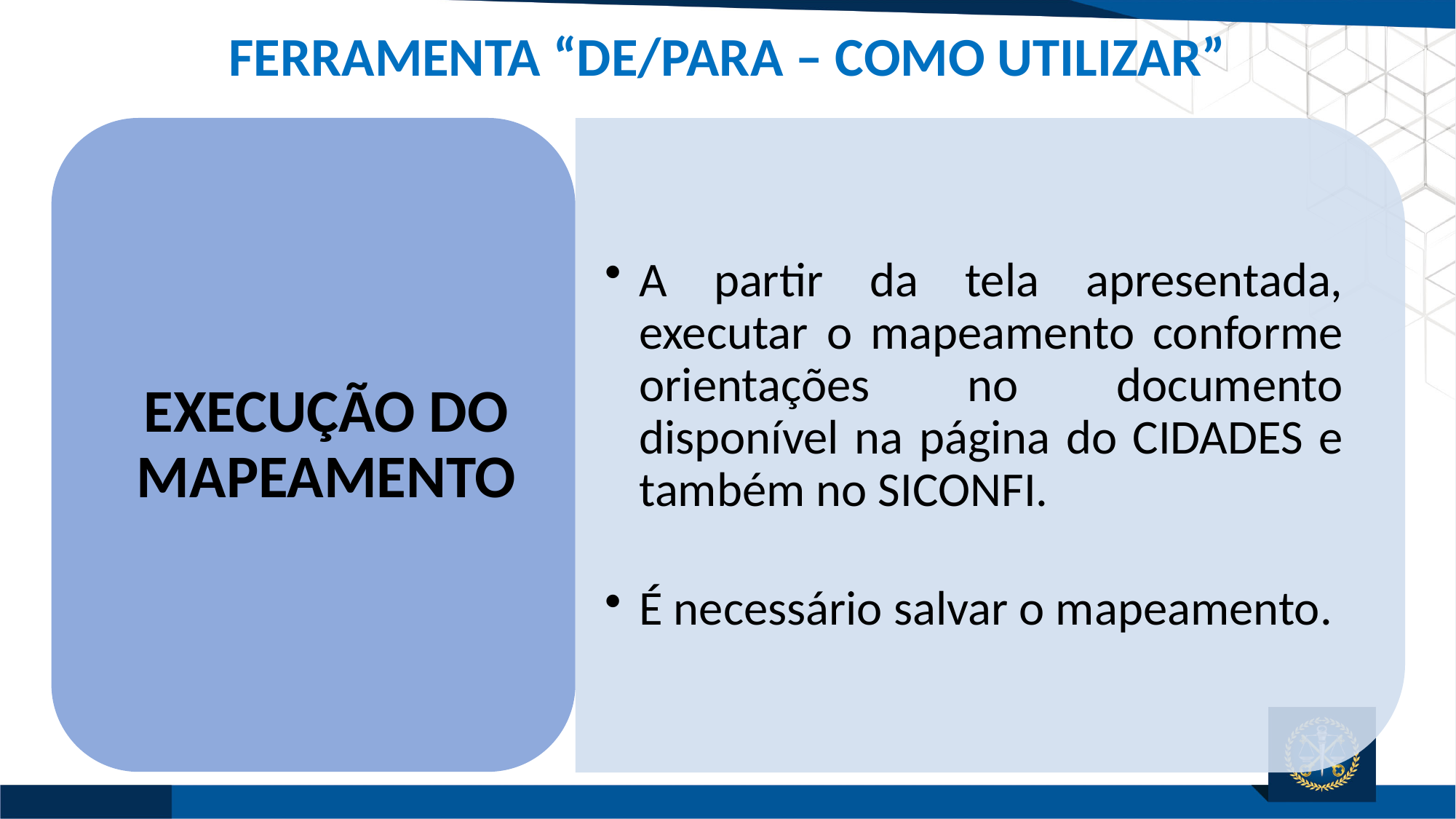

FERRAMENTA “DE/PARA – COMO UTILIZAR”
A partir da tela apresentada, executar o mapeamento conforme orientações no documento disponível na página do CIDADES e também no SICONFI.

É necessário salvar o mapeamento.
EXECUÇÃO DO MAPEAMENTO